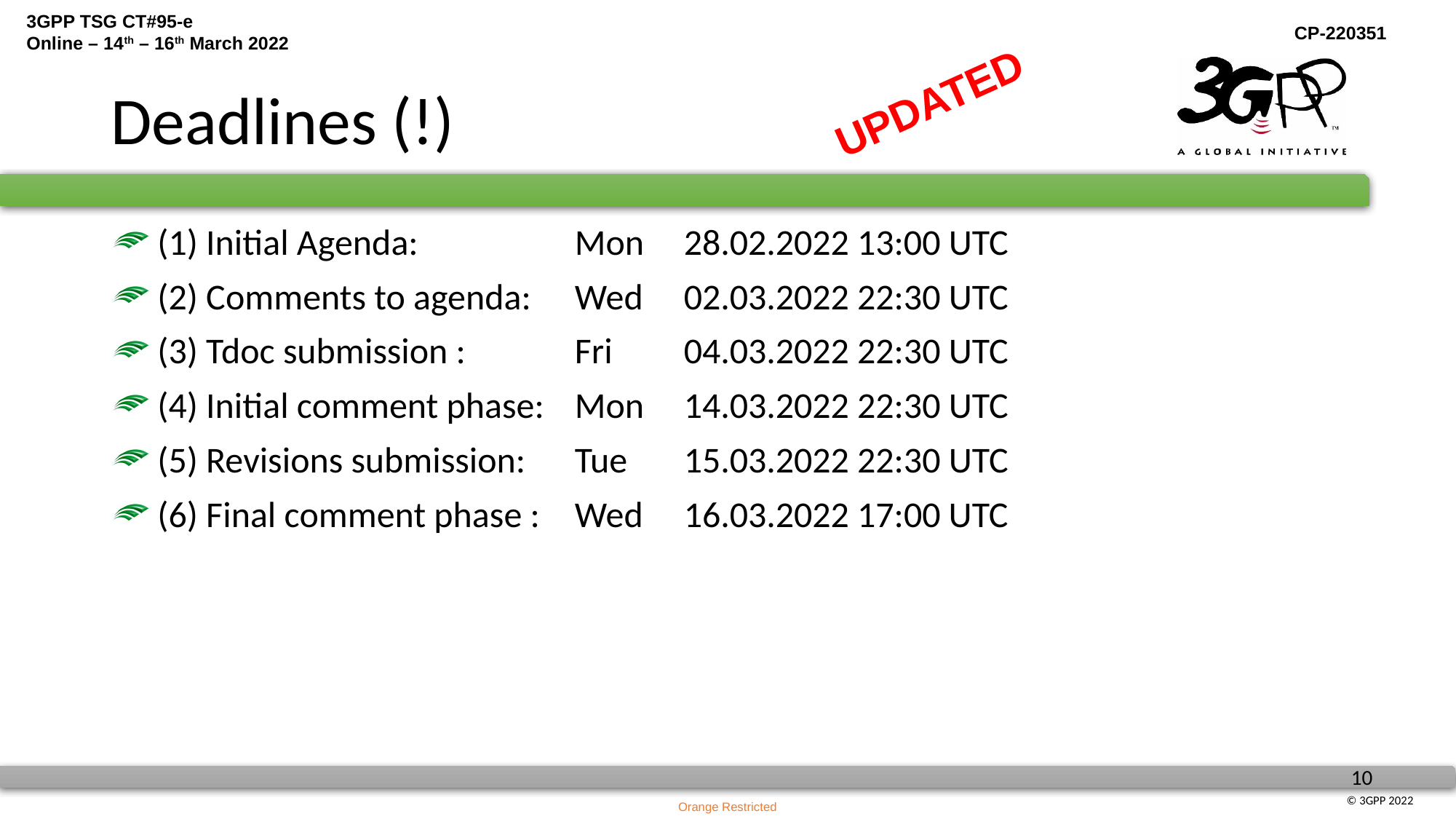

# Deadlines (!)
UPDATED
 (1) Initial Agenda:		Mon	28.02.2022 13:00 UTC
 (2) Comments to agenda:	Wed 	02.03.2022 22:30 UTC
 (3) Tdoc submission :	Fri 	04.03.2022 22:30 UTC
 (4) Initial comment phase:	Mon 	14.03.2022 22:30 UTC
 (5) Revisions submission: 	Tue	15.03.2022 22:30 UTC
 (6) Final comment phase :	Wed 	16.03.2022 17:00 UTC